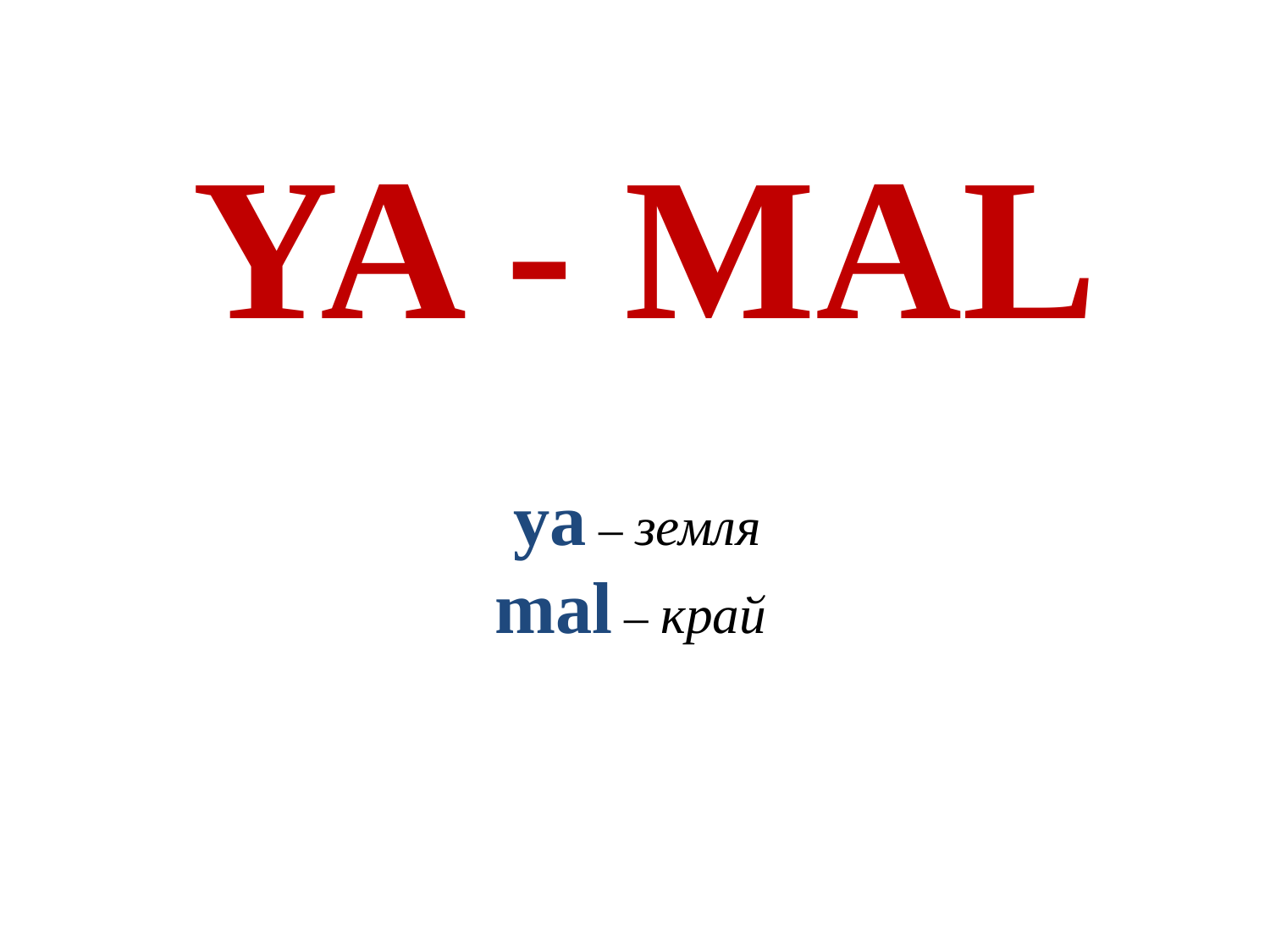

YA - MAL
# ya – земля mal – край